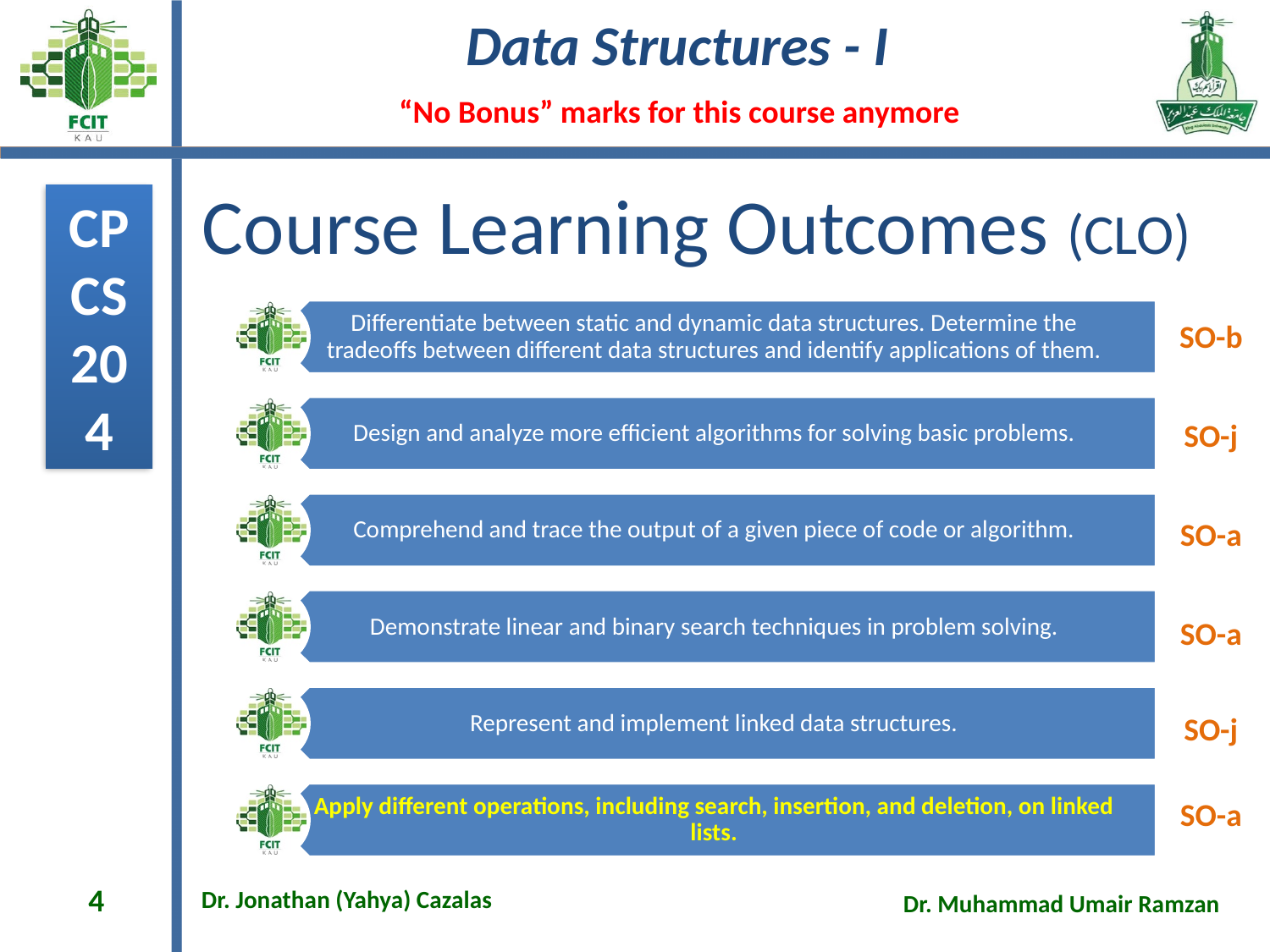

# Course Learning Outcomes (CLO)
Differentiate between static and dynamic data structures. Determine the tradeoffs between different data structures and identify applications of them.
Design and analyze more efficient algorithms for solving basic problems.
Comprehend and trace the output of a given piece of code or algorithm.
Demonstrate linear and binary search techniques in problem solving.
Represent and implement linked data structures.
Apply different operations, including search, insertion, and deletion, on linked lists.
SO-b
SO-j
SO-a
SO-a
SO-j
SO-a
4